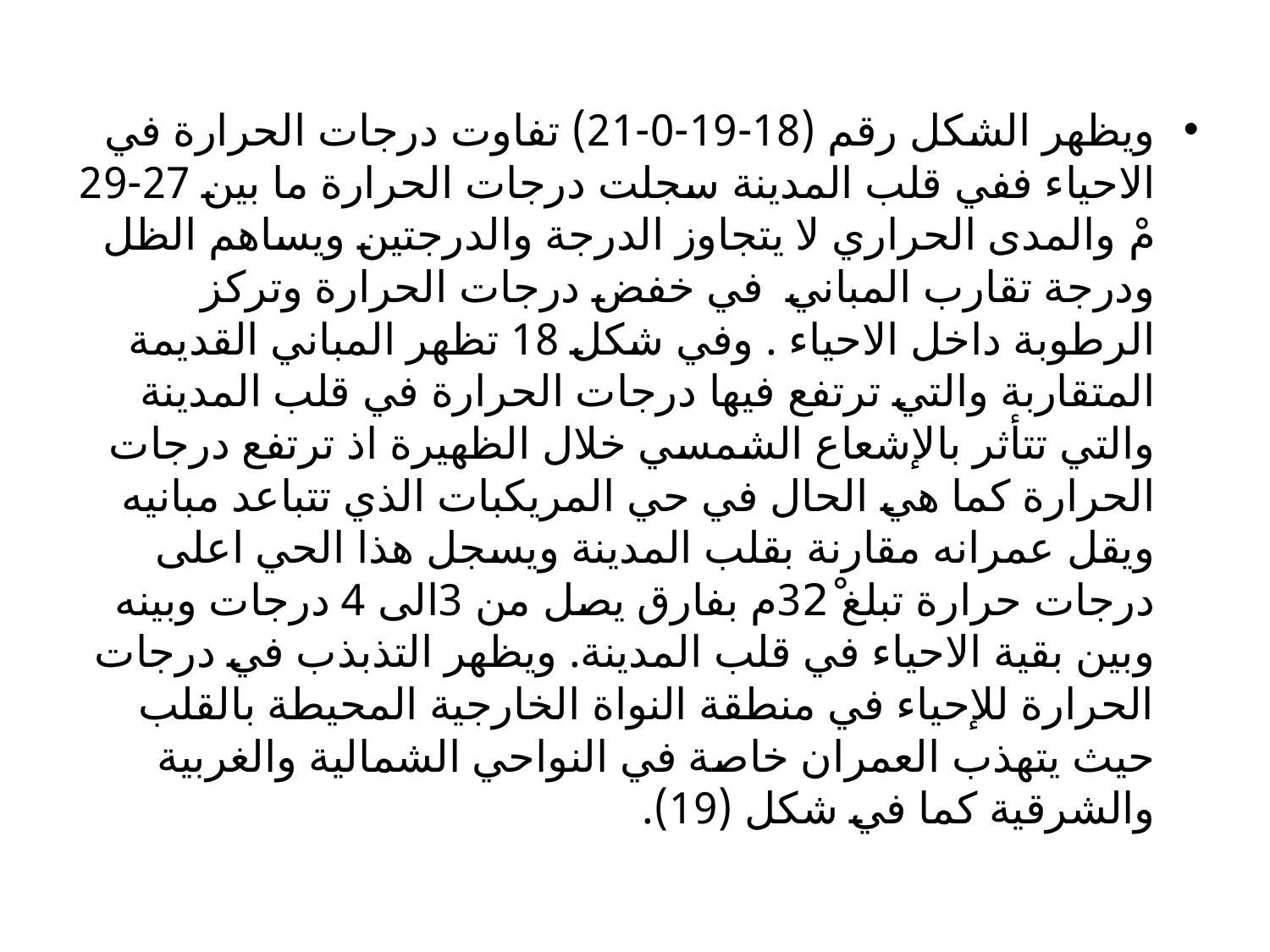

ويظهر الشكل رقم (18-19-0-21) تفاوت درجات الحرارة في الاحياء ففي قلب المدينة سجلت درجات الحرارة ما بين 27-29 مْ والمدى الحراري لا يتجاوز الدرجة والدرجتين ويساهم الظل ودرجة تقارب المباني  في خفض درجات الحرارة وتركز الرطوبة داخل الاحياء . وفي شكل 18 تظهر المباني القديمة المتقاربة والتي ترتفع فيها درجات الحرارة في قلب المدينة والتي تتأثر بالإشعاع الشمسي خلال الظهيرة اذ ترتفع درجات الحرارة كما هي الحال في حي المريكبات الذي تتباعد مبانيه ويقل عمرانه مقارنة بقلب المدينة ويسجل هذا الحي اعلى درجات حرارة تبلغ 32ْم بفارق يصل من 3الى 4 درجات وبينه وبين بقية الاحياء في قلب المدينة. ويظهر التذبذب في درجات الحرارة للإحياء في منطقة النواة الخارجية المحيطة بالقلب حيث يتهذب العمران خاصة في النواحي الشمالية والغربية والشرقية كما في شكل (19).